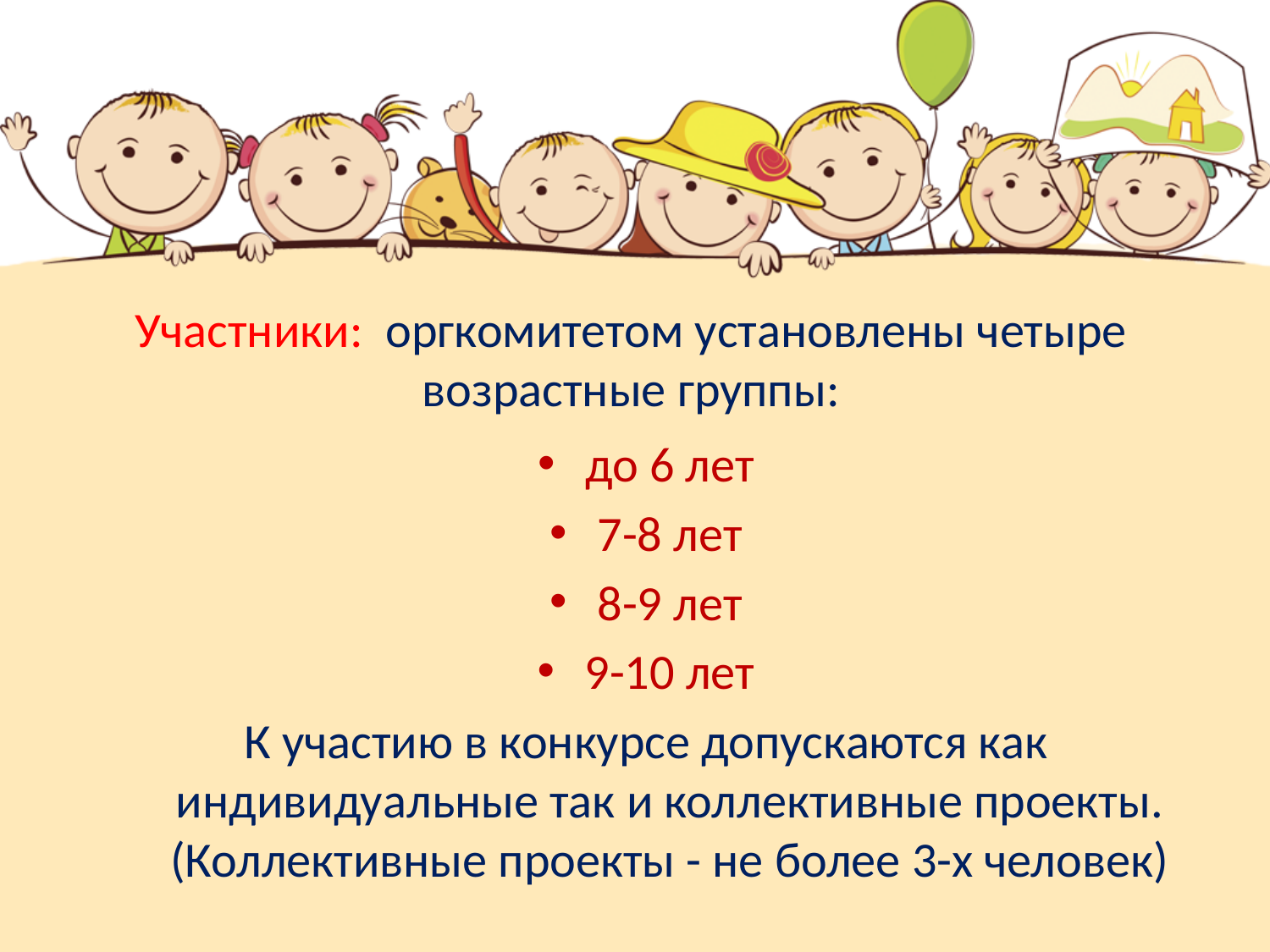

# Участники:  оргкомитетом установлены четыре возрастные группы:
до 6 лет
7-8 лет
8-9 лет
9-10 лет
К участию в конкурсе допускаются как индивидуальные так и коллективные проекты. (Коллективные проекты - не более 3-х человек)